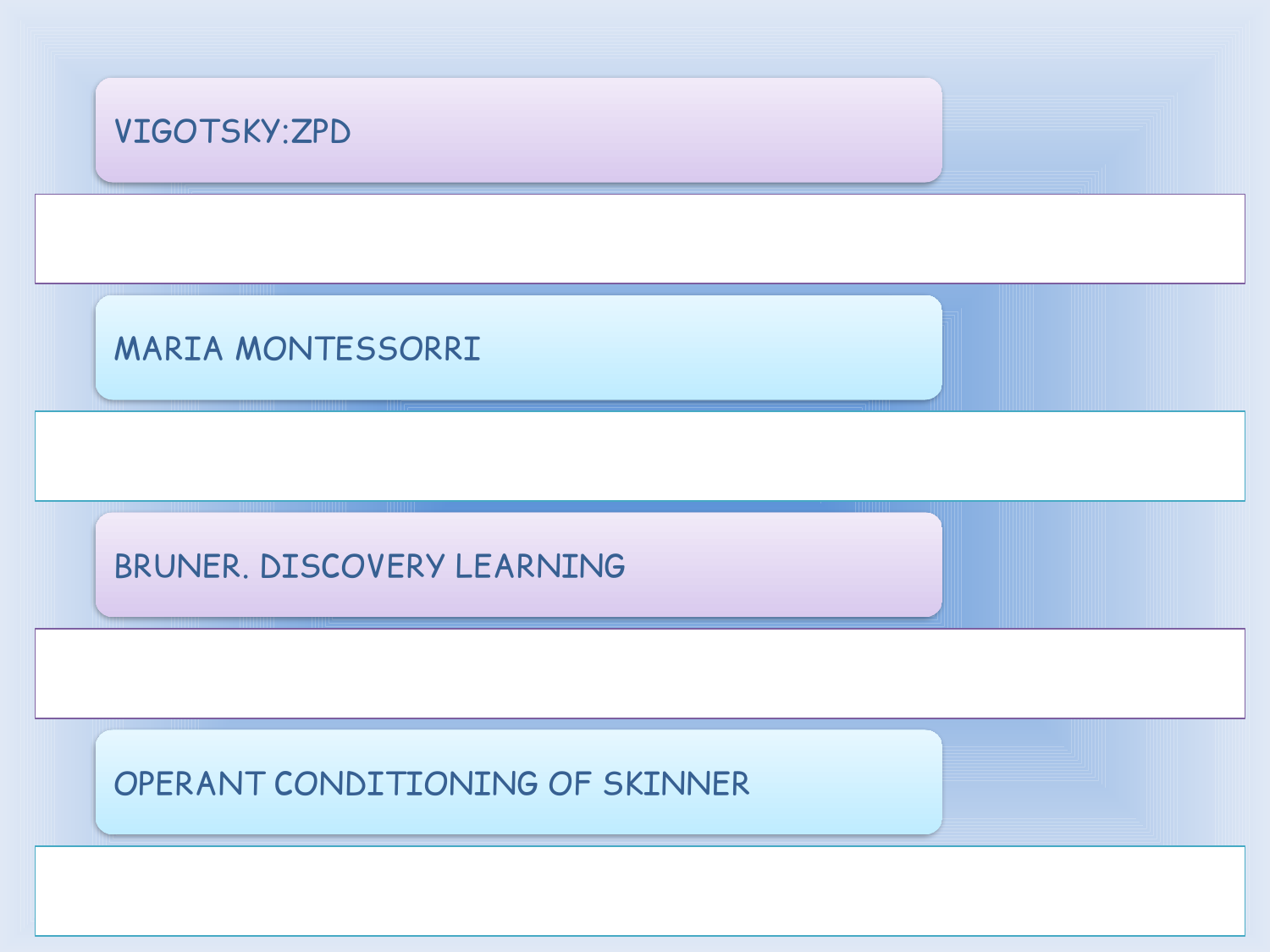

VIGOTSKY:ZPD
MARIA MONTESSORRI
BRUNER. DISCOVERY LEARNING
OPERANT CONDITIONING OF SKINNER